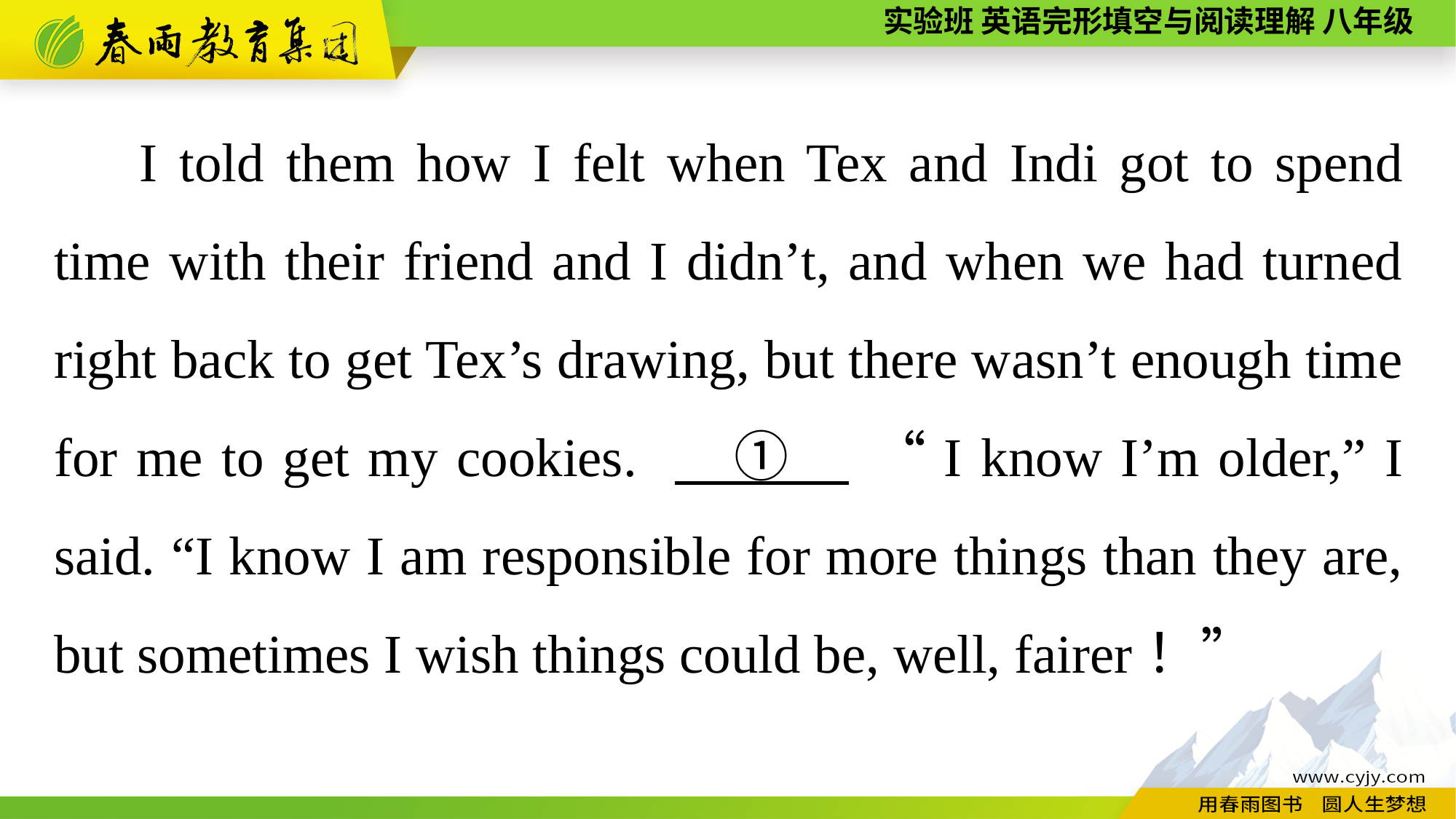

I told them how I felt when Tex and Indi got to spend time with their friend and I didn’t, and when we had turned right back to get Tex’s drawing, but there wasn’t enough time for me to get my cookies. 　①　 “I know I’m older,” I said. “I know I am responsible for more things than they are, but sometimes I wish things could be, well, fairer！”